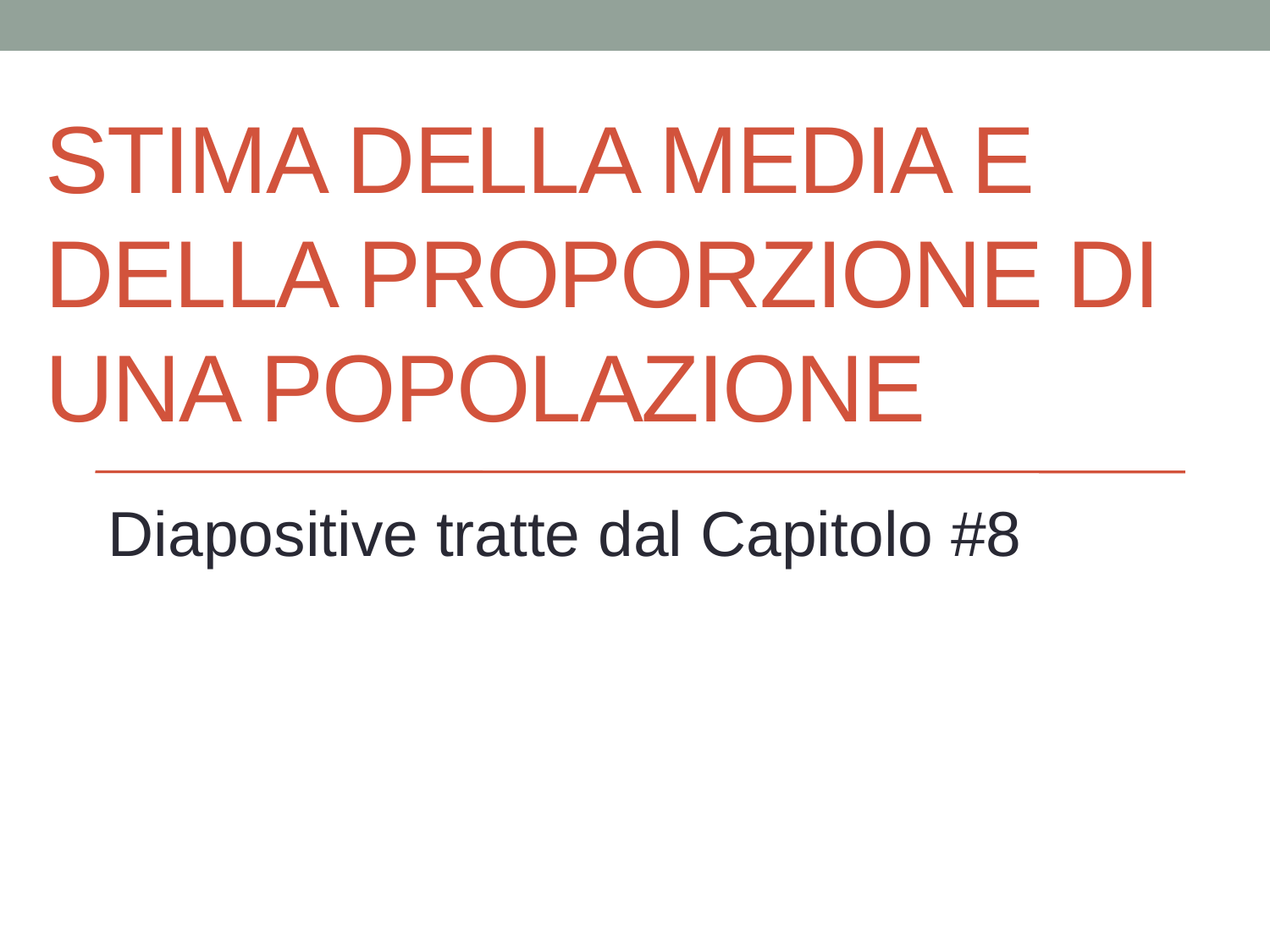

# Stima della media e della proporzione di una popolazione
Diapositive tratte dal Capitolo #8